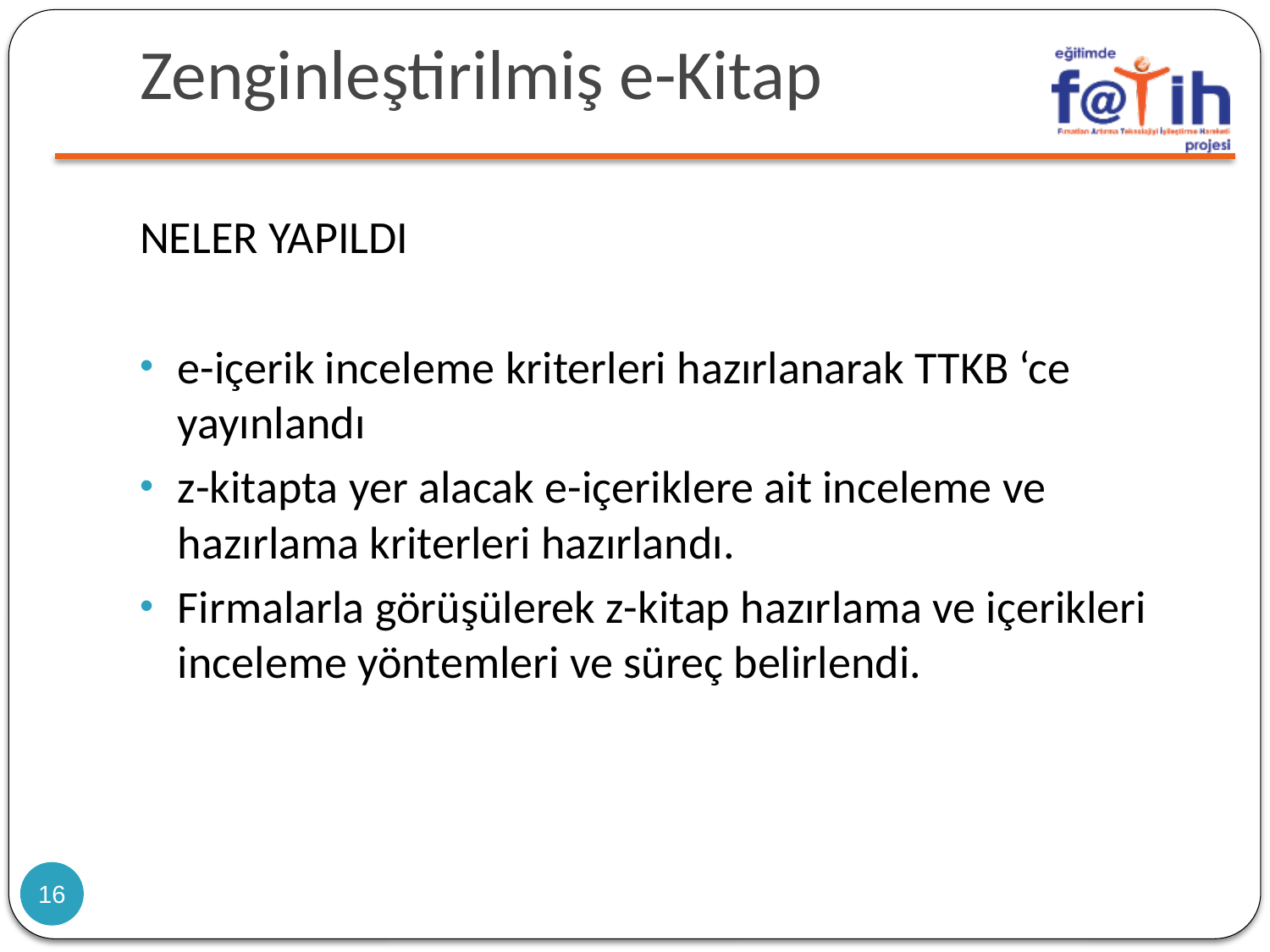

# Zenginleştirilmiş e-Kitap
NELER YAPILDI

e-içerik inceleme kriterleri hazırlanarak TTKB ‘ce yayınlandı
z-kitapta yer alacak e-içeriklere ait inceleme ve hazırlama kriterleri hazırlandı.
Firmalarla görüşülerek z-kitap hazırlama ve içerikleri inceleme yöntemleri ve süreç belirlendi.

16